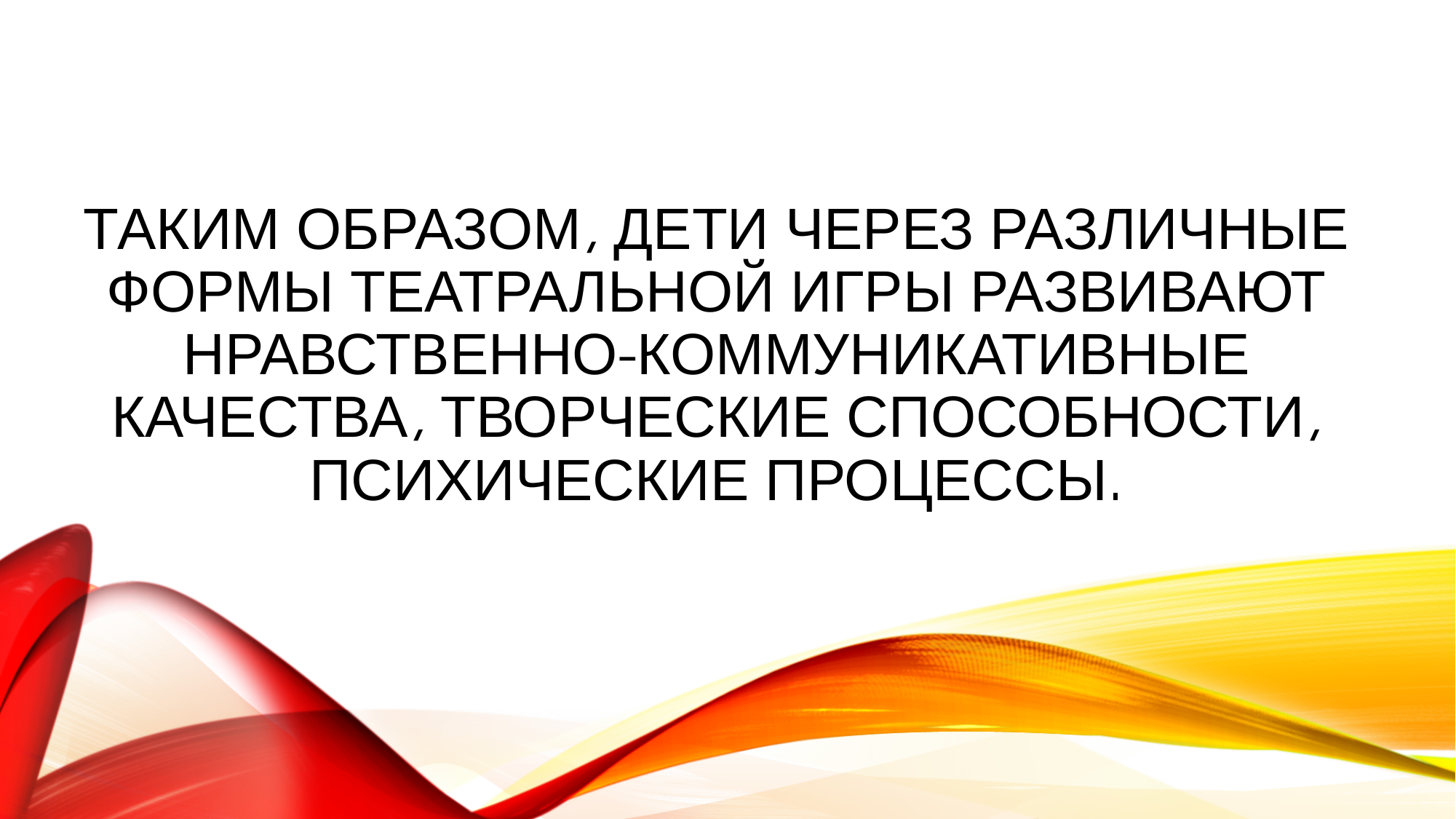

# Таким образом, дети через различные формы театральной игры развивают нравственно-коммуникативные качества, творческие способности, психические процессы.